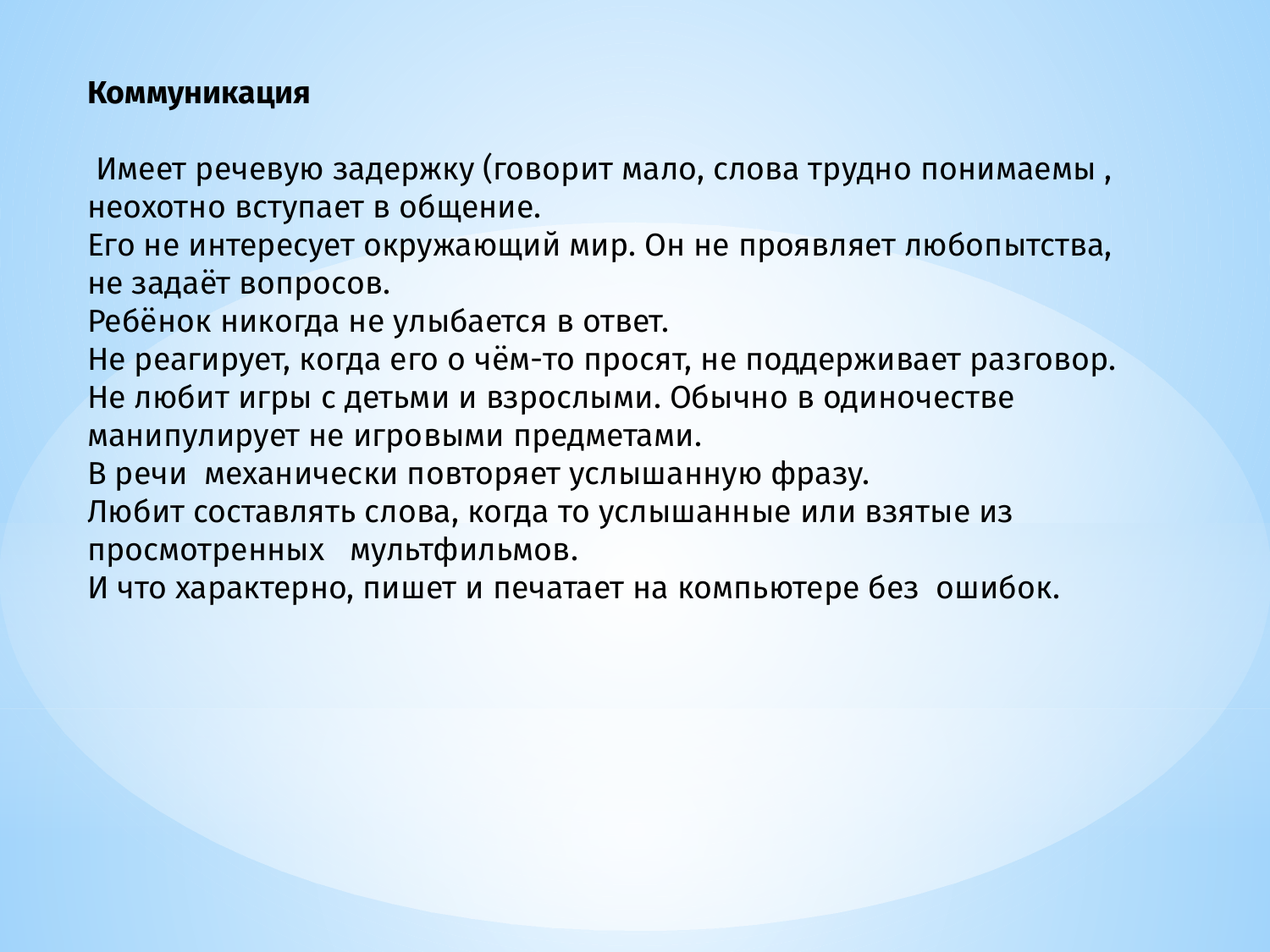

Коммуникация

 Имеет речевую задержку (говорит мало, слова трудно понимаемы , неохотно вступает в общение.
Его не интересует окружающий мир. Он не проявляет любопытства, не задаёт вопросов.
Ребёнок никогда не улыбается в ответ.
Не реагирует, когда его о чём-то просят, не поддерживает разговор.
Не любит игры с детьми и взрослыми. Обычно в одиночестве манипулирует не игровыми предметами.
В речи  механически повторяет услышанную фразу.
Любит составлять слова, когда то услышанные или взятые из  просмотренных   мультфильмов.
И что характерно, пишет и печатает на компьютере без  ошибок.